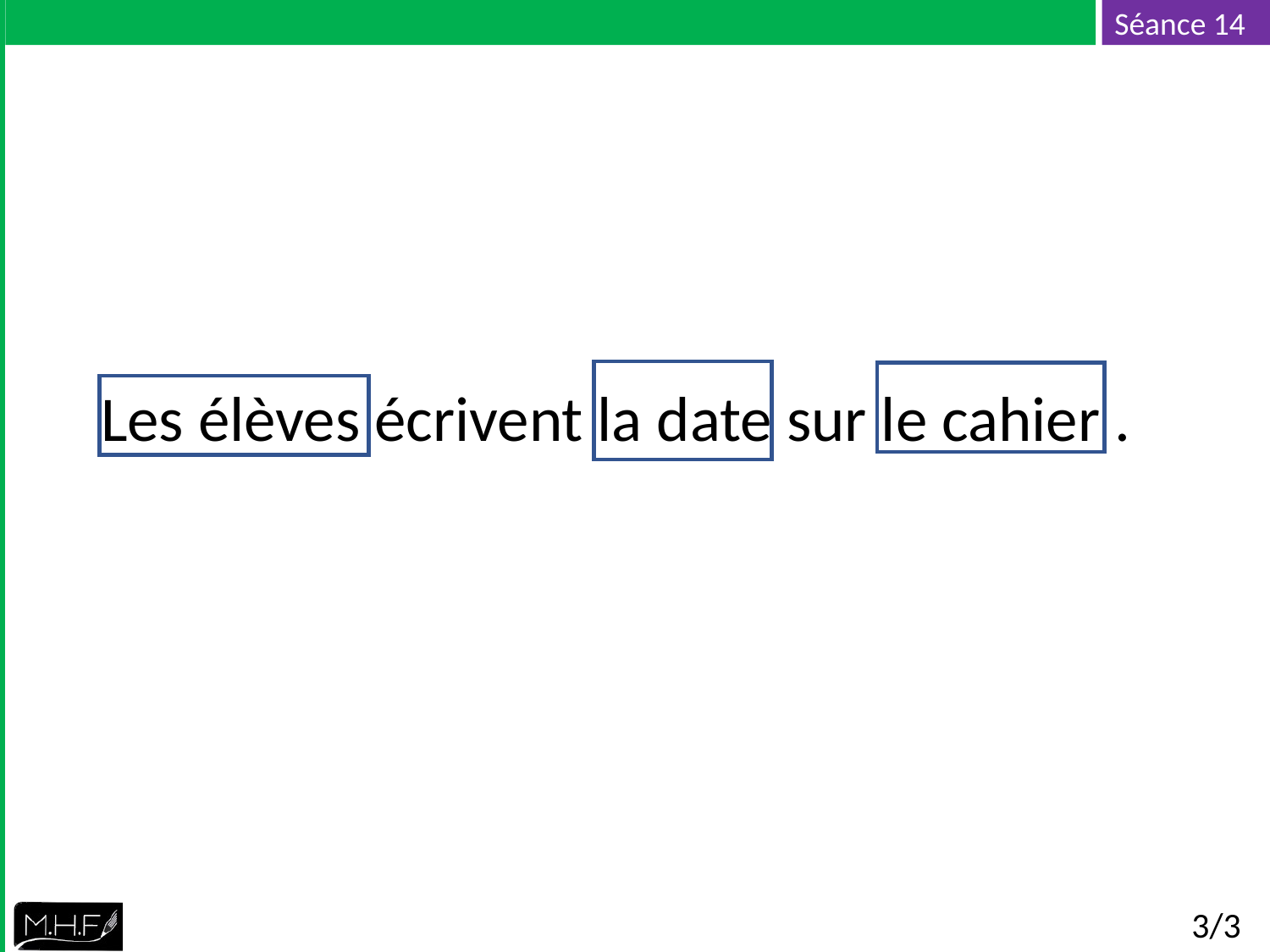

Les élèves écrivent la date sur le cahier .

3/3